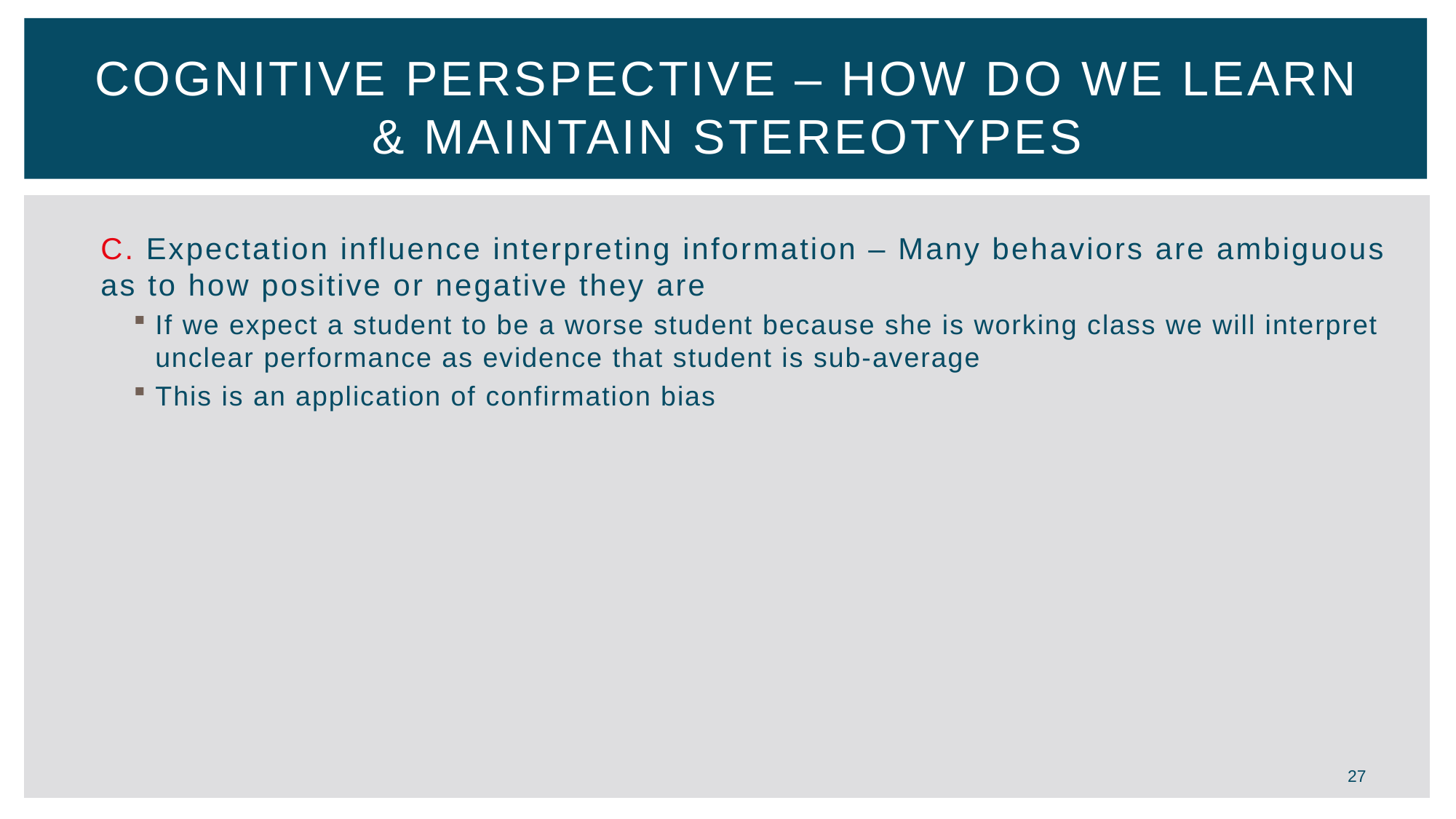

# Cognitive Perspective – How do we learn & maintain stereotypes

C. Expectation influence interpreting information – Many behaviors are ambiguous as to how positive or negative they are
If we expect a student to be a worse student because she is working class we will interpret unclear performance as evidence that student is sub-average
This is an application of confirmation bias

27